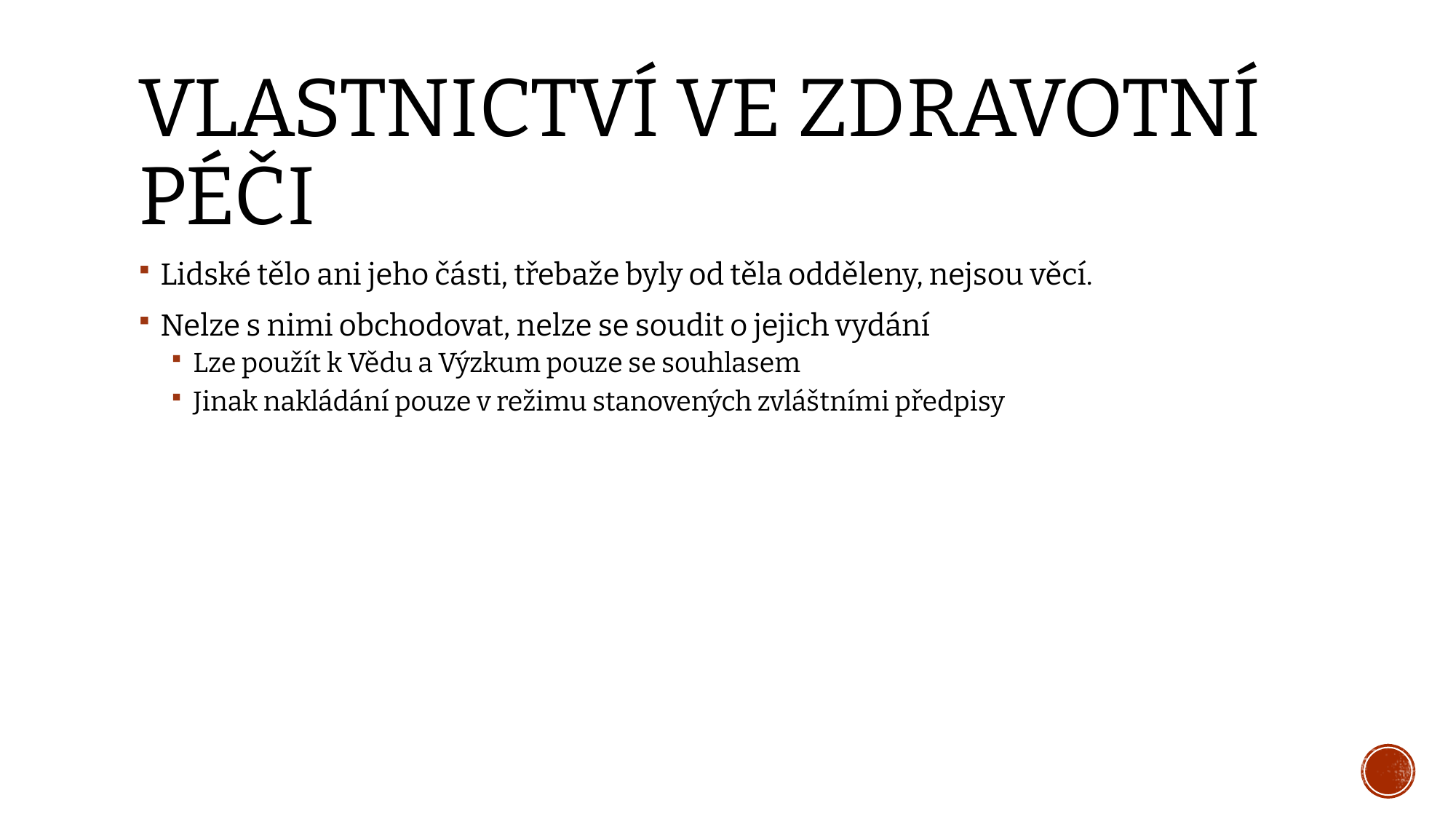

# Vlastnictví ve zdravotní péči
Lidské tělo ani jeho části, třebaže byly od těla odděleny, nejsou věcí.
Nelze s nimi obchodovat, nelze se soudit o jejich vydání
Lze použít k Vědu a Výzkum pouze se souhlasem
Jinak nakládání pouze v režimu stanovených zvláštními předpisy